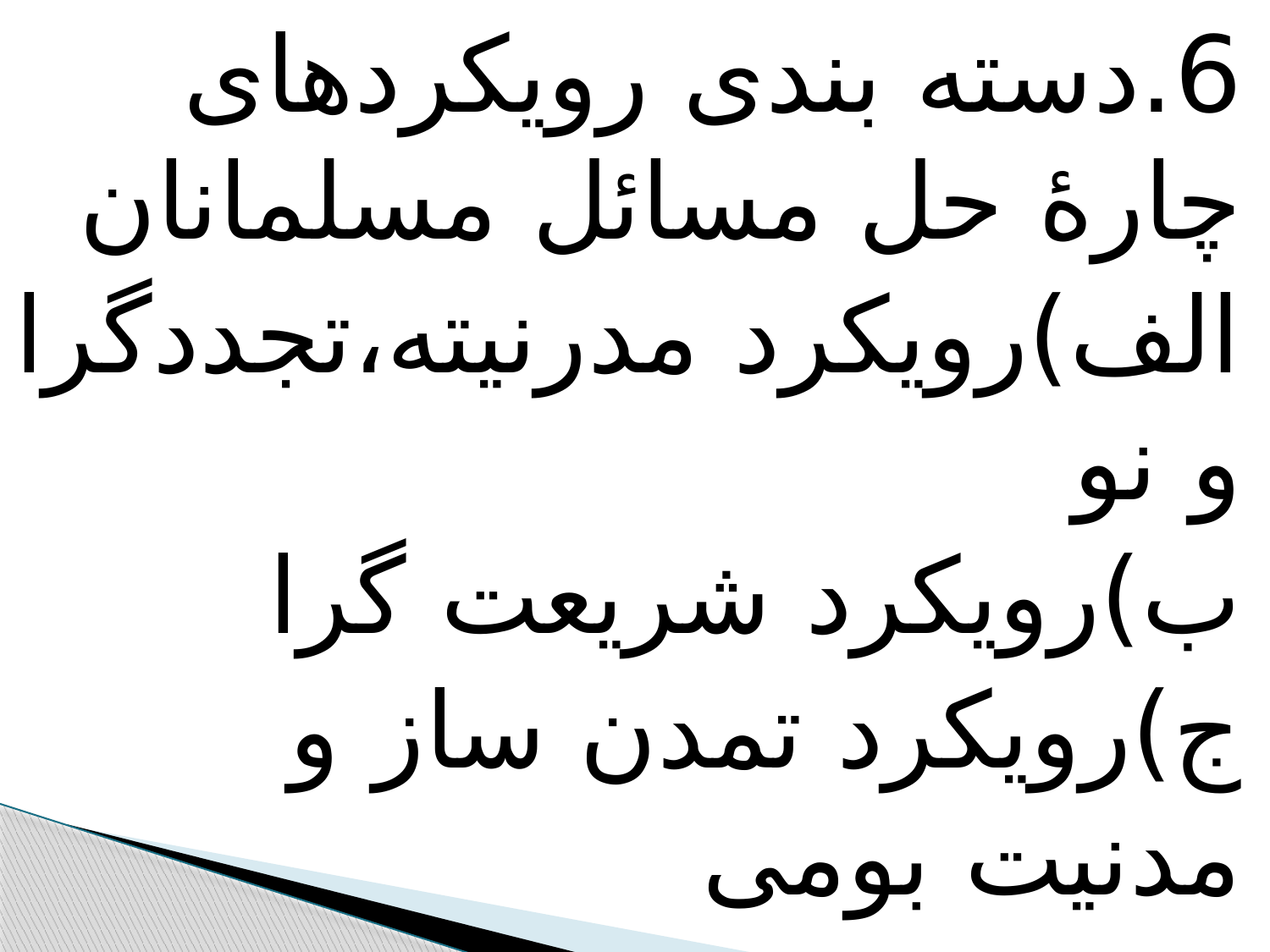

6.دسته بندی رویکردهای چارۀ حل مسائل مسلمانان
الف)رویکرد مدرنیته،تجددگرا و نو
ب)رویکرد شریعت گرا
ج)رویکرد تمدن ساز و مدنیت بومی